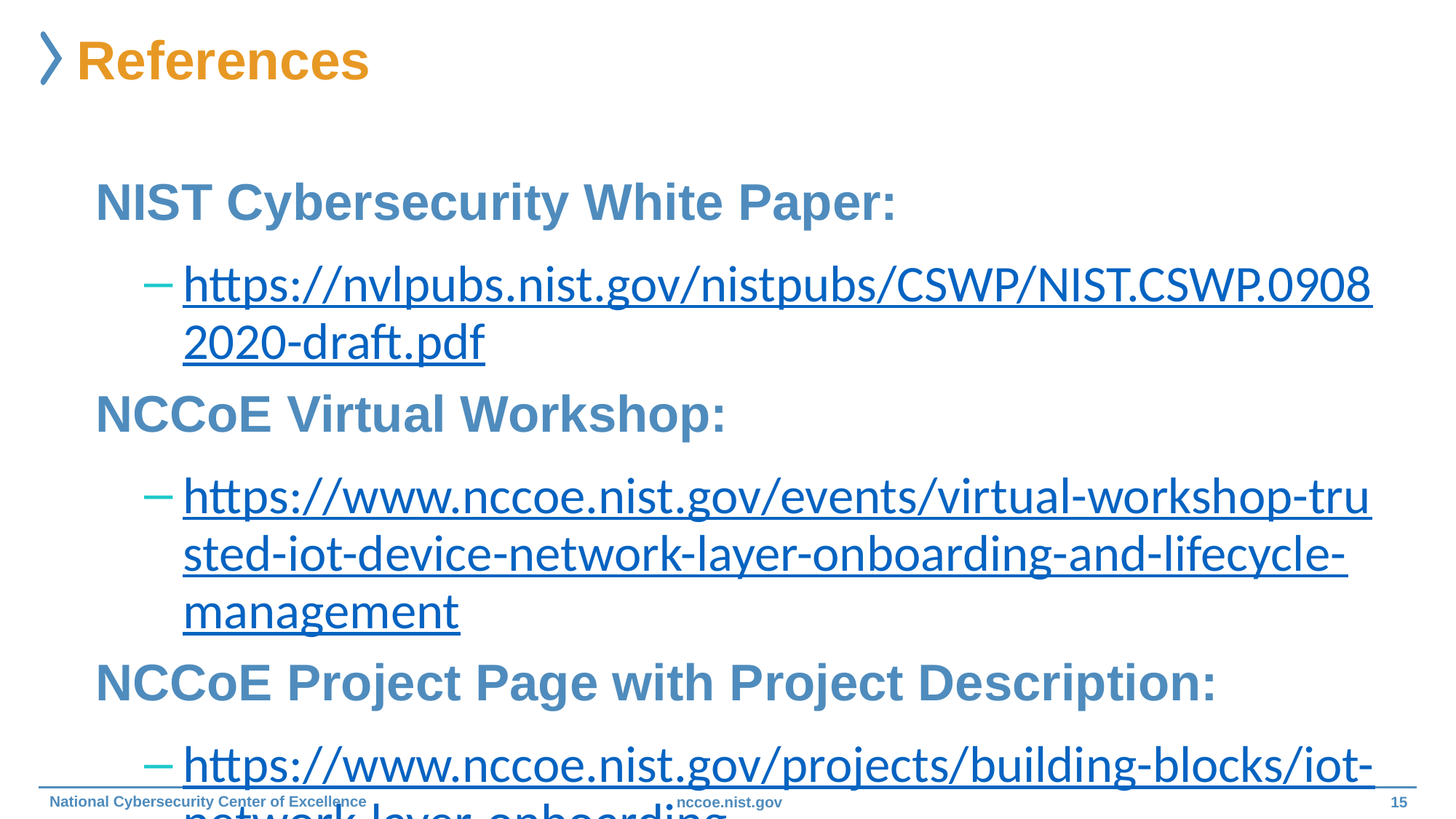

# References
NIST Cybersecurity White Paper:
https://nvlpubs.nist.gov/nistpubs/CSWP/NIST.CSWP.09082020-draft.pdf
NCCoE Virtual Workshop:
https://www.nccoe.nist.gov/events/virtual-workshop-trusted-iot-device-network-layer-onboarding-and-lifecycle-management
NCCoE Project Page with Project Description:
https://www.nccoe.nist.gov/projects/building-blocks/iot-network-layer-onboarding